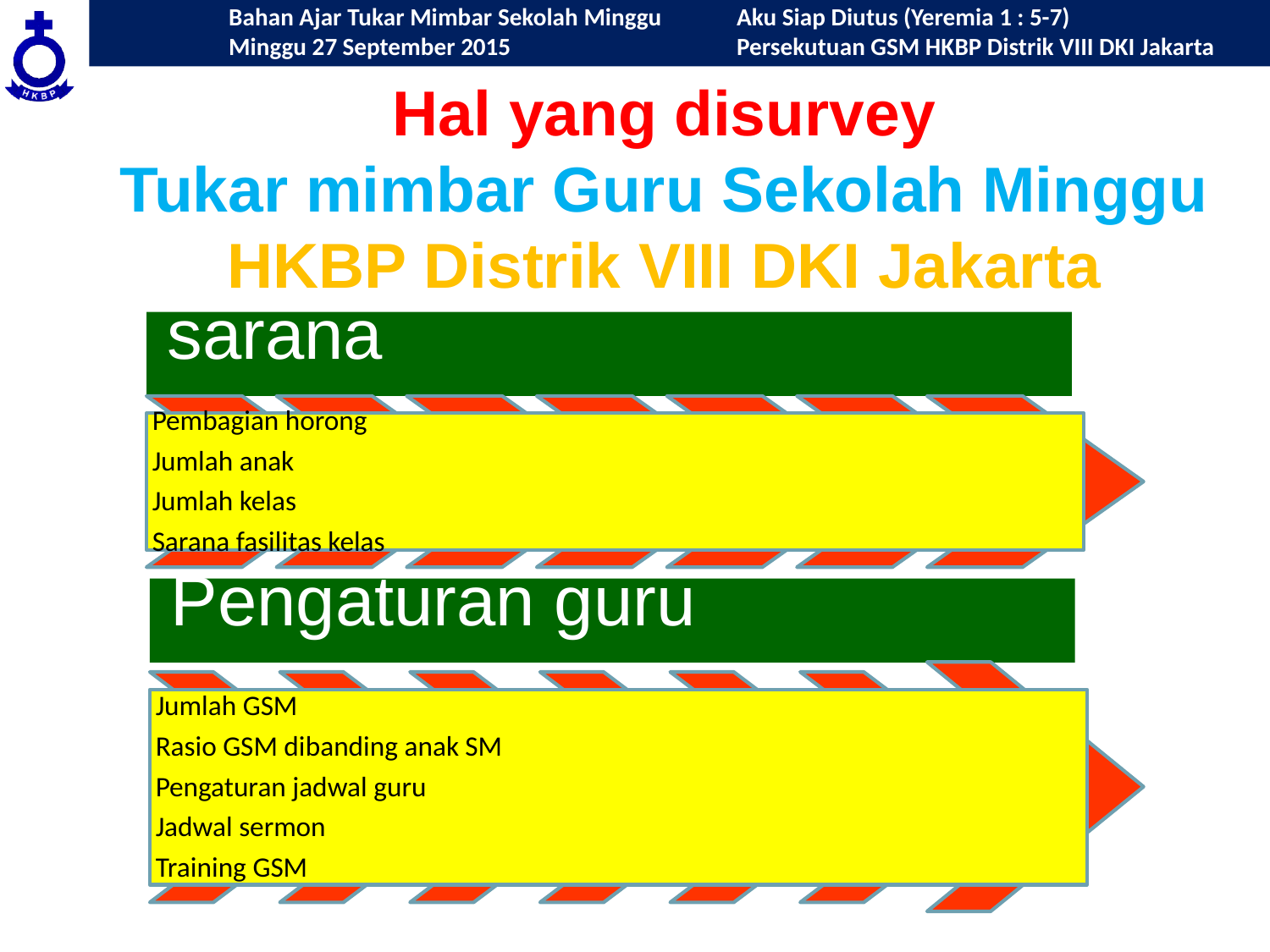

Hal yang disurvey
Tukar mimbar Guru Sekolah Minggu HKBP Distrik VIII DKI Jakarta
Pengelolaan anak dan sarana
Pembagian horong
Jumlah anak
Jumlah kelas
Sarana fasilitas kelas
Pengaturan guru
Jumlah GSM
Rasio GSM dibanding anak SM
Pengaturan jadwal guru
Jadwal sermon
Training GSM